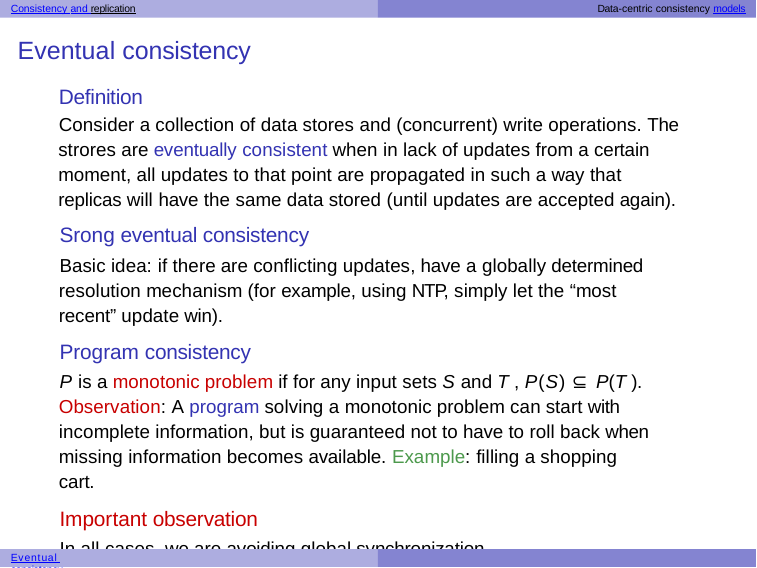

Consistency and replication	Data-centric consistency models
# Eventual consistency
Definition
Consider a collection of data stores and (concurrent) write operations. The strores are eventually consistent when in lack of updates from a certain moment, all updates to that point are propagated in such a way that replicas will have the same data stored (until updates are accepted again).
Srong eventual consistency
Basic idea: if there are conflicting updates, have a globally determined resolution mechanism (for example, using NTP, simply let the “most recent” update win).
Program consistency
P is a monotonic problem if for any input sets S and T , P(S) ⊆ P(T ). Observation: A program solving a monotonic problem can start with incomplete information, but is guaranteed not to have to roll back when missing information becomes available. Example: filling a shopping cart.
Important observation
In all cases, we are avoiding global synchronization.

Eventual consistency